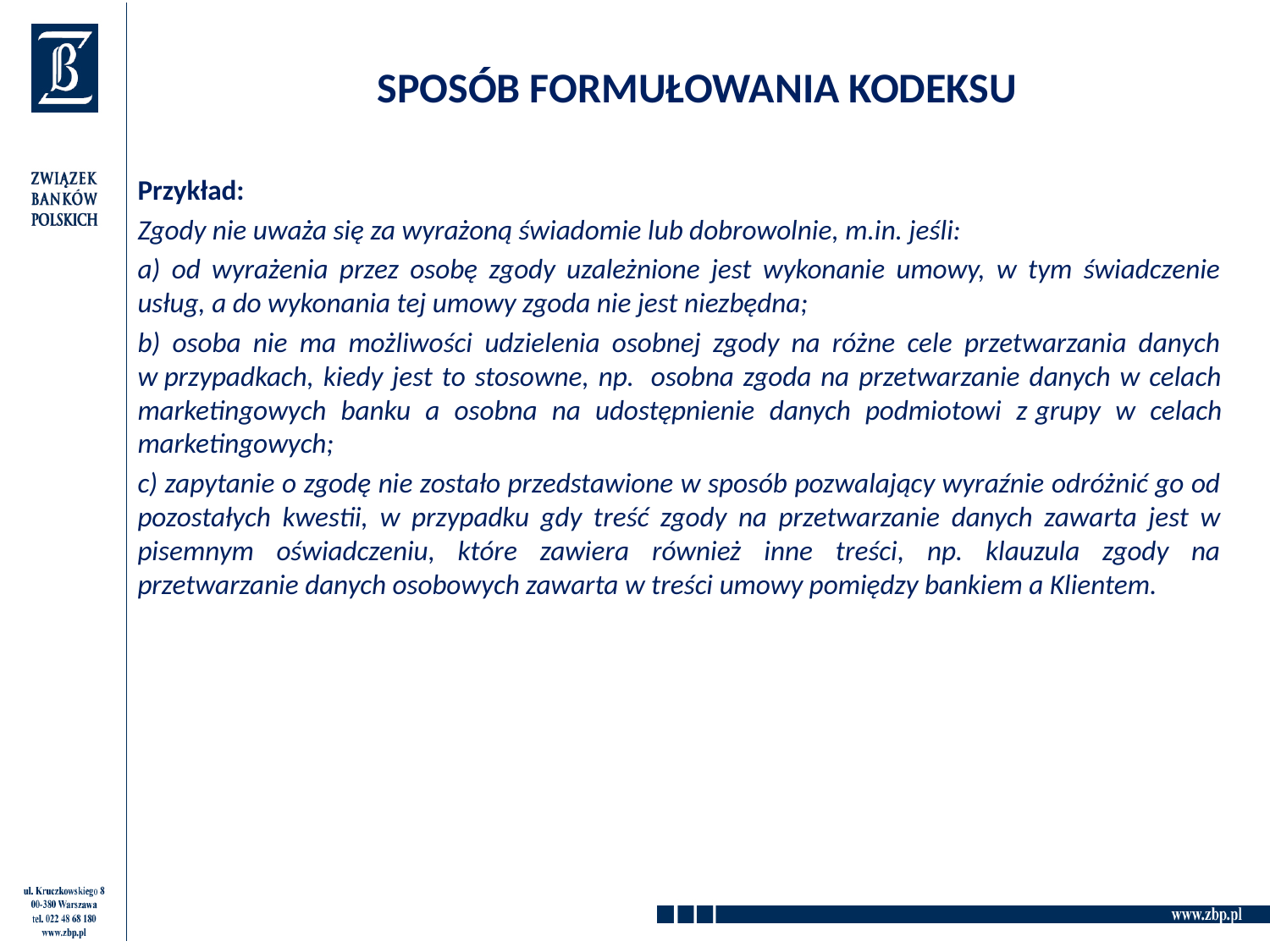

# SPOSÓB FORMUŁOWANIA KODEKSU

Przykład:
Zgody nie uważa się za wyrażoną świadomie lub dobrowolnie, m.in. jeśli:
a) od wyrażenia przez osobę zgody uzależnione jest wykonanie umowy, w tym świadczenie usług, a do wykonania tej umowy zgoda nie jest niezbędna;
b) osoba nie ma możliwości udzielenia osobnej zgody na różne cele przetwarzania danych w przypadkach, kiedy jest to stosowne, np.  osobna zgoda na przetwarzanie danych w celach marketingowych banku a osobna na udostępnienie danych podmiotowi z grupy w celach marketingowych;
c) zapytanie o zgodę nie zostało przedstawione w sposób pozwalający wyraźnie odróżnić go od pozostałych kwestii, w przypadku gdy treść zgody na przetwarzanie danych zawarta jest w pisemnym oświadczeniu, które zawiera również inne treści, np. klauzula zgody na przetwarzanie danych osobowych zawarta w treści umowy pomiędzy bankiem a Klientem.